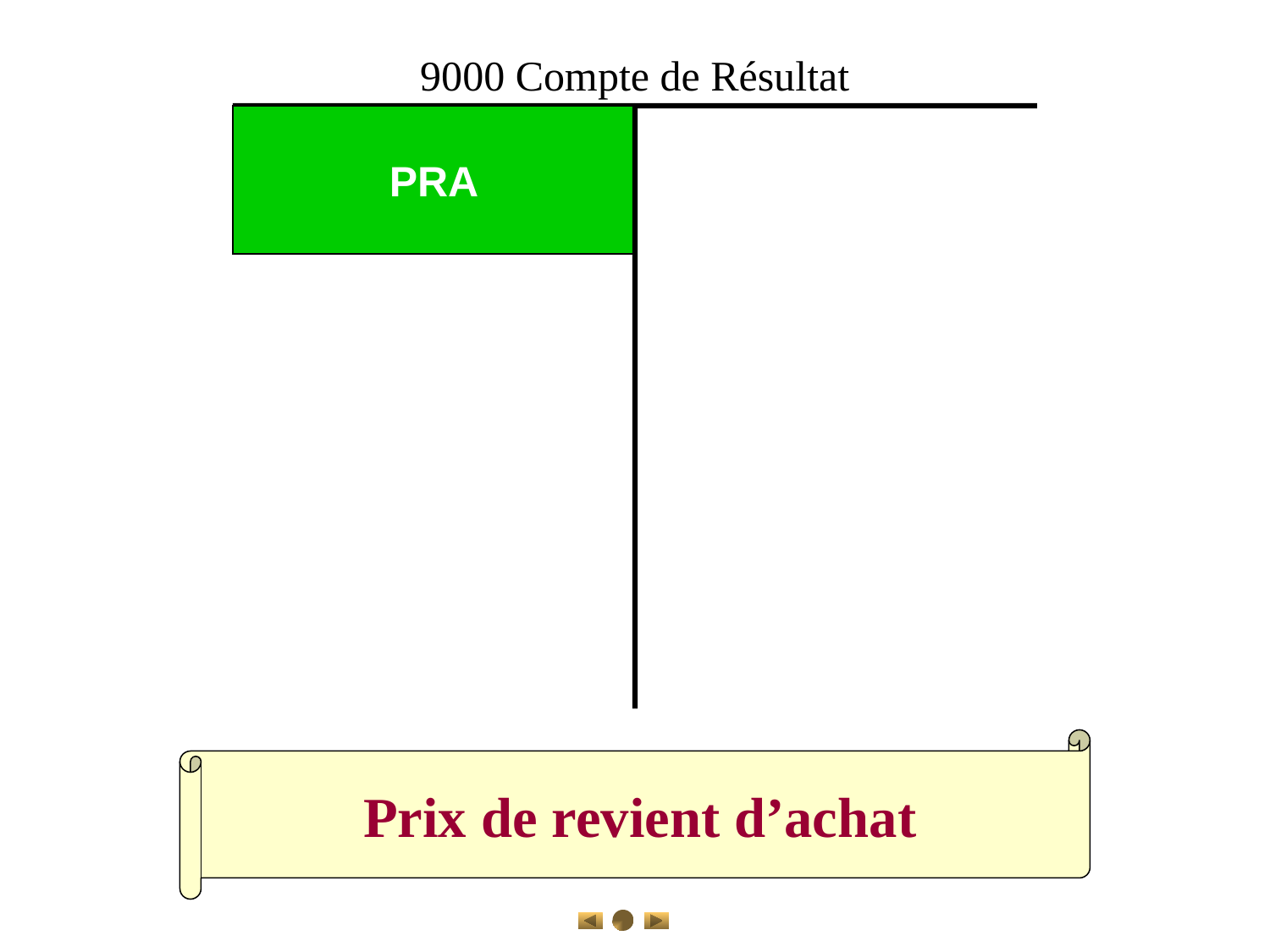

9000 Compte de Résultat

PRA

Prix de revient d’achat